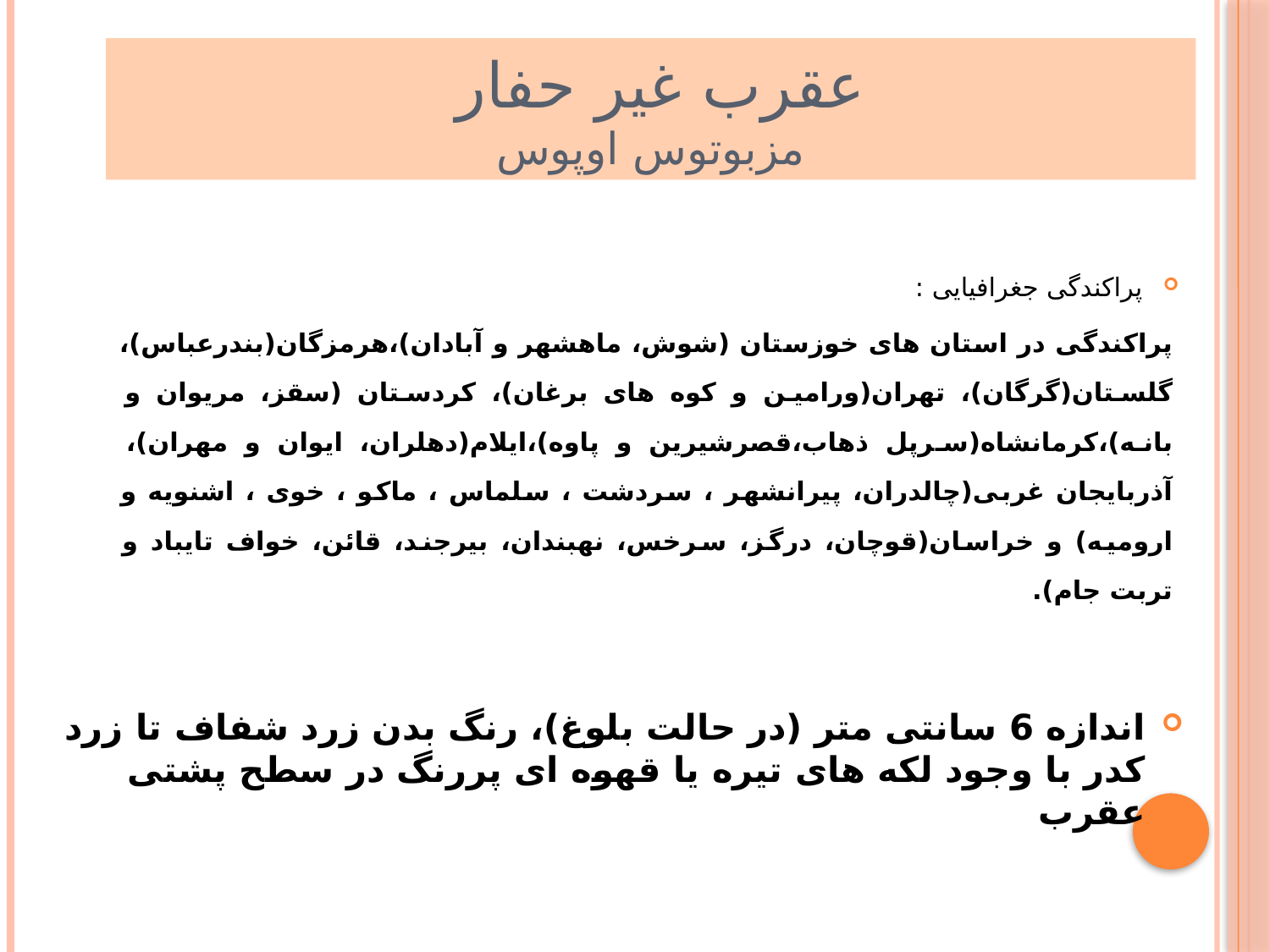

# عقرب غیر حفار مزبوتوس اوپوس
پراکندگی جغرافیایی :
پراکندگی در استان های خوزستان (شوش، ماهشهر و آبادان)،هرمزگان(بندرعباس)، گلستان(گرگان)، تهران(ورامین و کوه های برغان)، کردستان (سقز، مریوان و بانه)،کرمانشاه(سرپل ذهاب،قصرشیرین و پاوه)،ایلام(دهلران، ایوان و مهران)، آذربایجان غربی(چالدران، پیرانشهر ، سردشت ، سلماس ، ماکو ، خوی ، اشنویه و ارومیه) و خراسان(قوچان، درگز، سرخس، نهبندان، بیرجند، قائن، خواف تایباد و تربت جام).
اندازه 6 سانتی متر (در حالت بلوغ)، رنگ بدن زرد شفاف تا زرد کدر با وجود لکه های تیره یا قهوه ای پررنگ در سطح پشتی عقرب